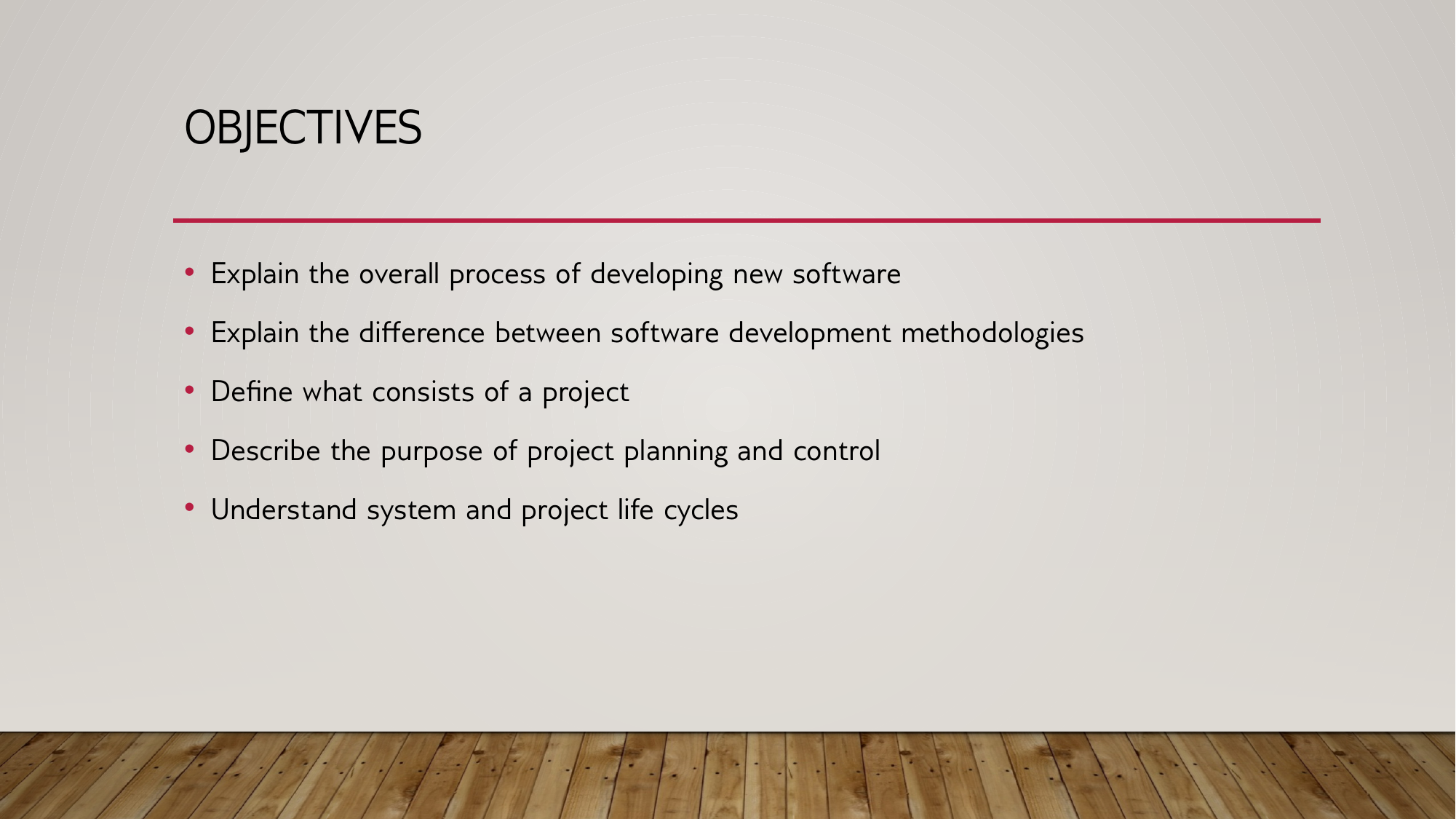

# Objectives
Explain the overall process of developing new software
Explain the difference between software development methodologies
Define what consists of a project
Describe the purpose of project planning and control
Understand system and project life cycles